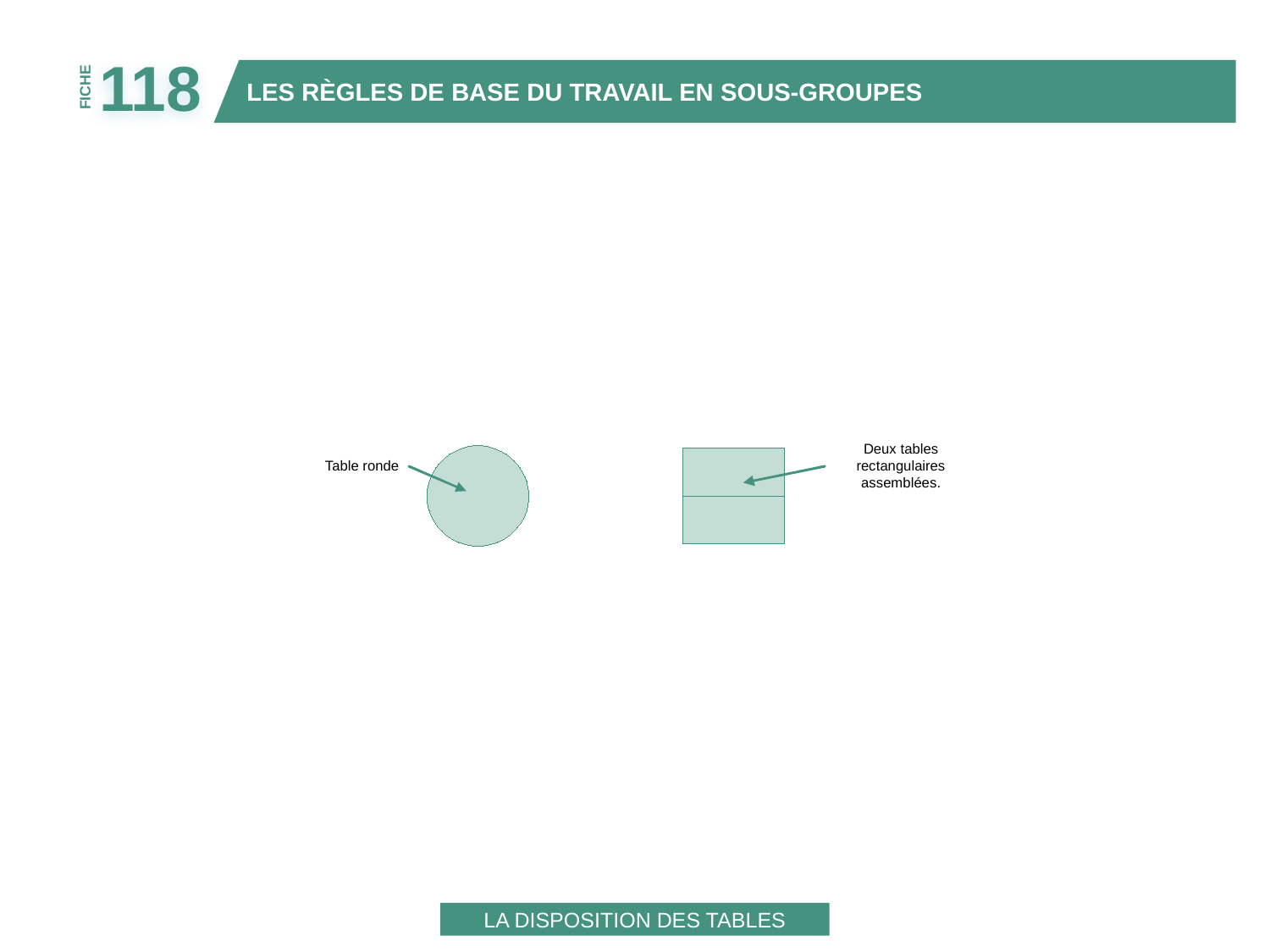

118

LES RÈGLES DE BASE DU TRAVAIL EN SOUS-GROUPES
FICHE
Deux tables
rectangulaires
assemblées.

Table ronde

LA DISPOSITION DES TABLES